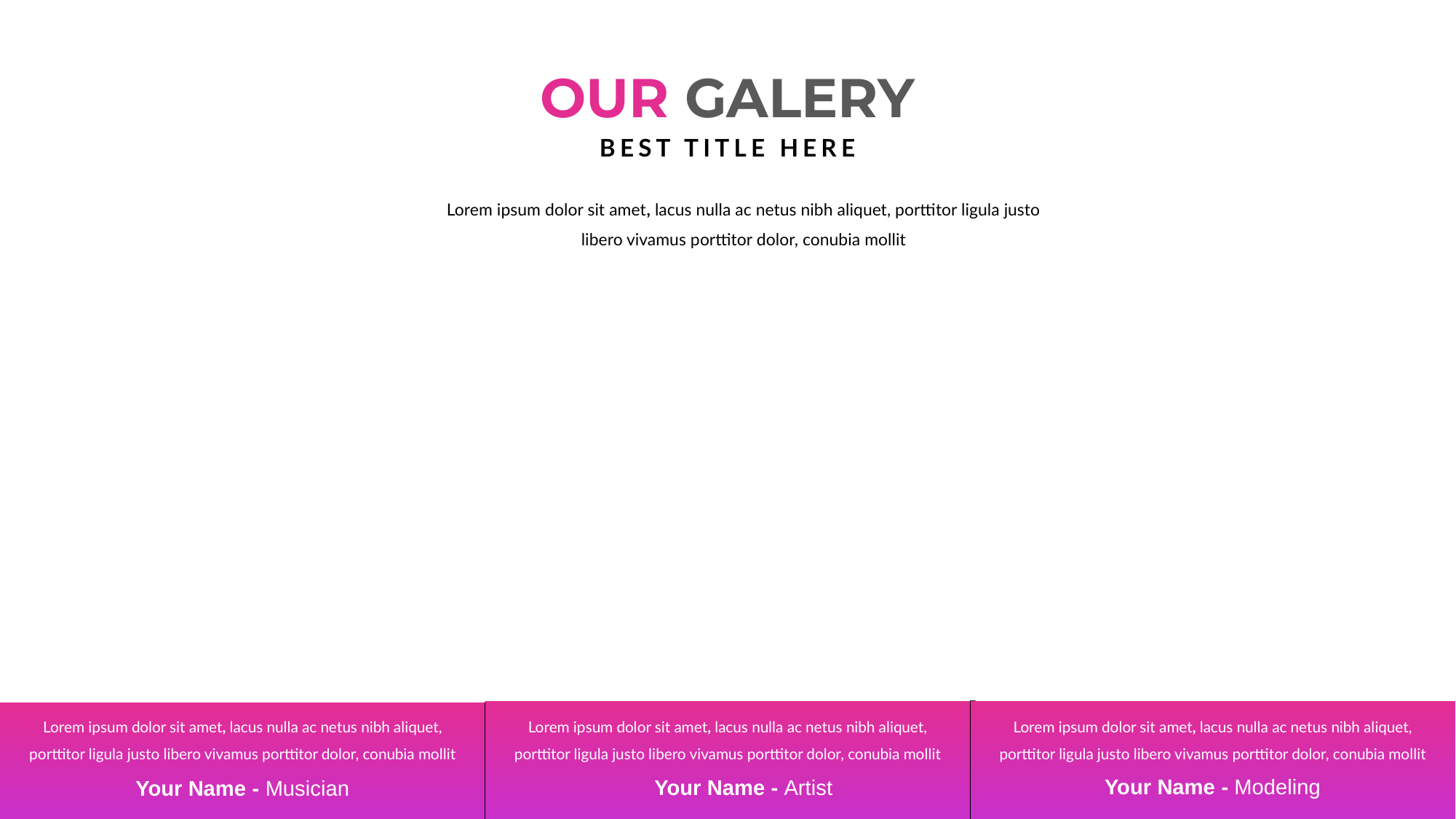

OUR GALERY
BEST TITLE HERE
Lorem ipsum dolor sit amet, lacus nulla ac netus nibh aliquet, porttitor ligula justo libero vivamus porttitor dolor, conubia mollit

Lorem ipsum dolor sit amet, lacus nulla ac netus nibh aliquet, porttitor ligula justo libero vivamus porttitor dolor, conubia mollit
Lorem ipsum dolor sit amet, lacus nulla ac netus nibh aliquet, porttitor ligula justo libero vivamus porttitor dolor, conubia mollit
Lorem ipsum dolor sit amet, lacus nulla ac netus nibh aliquet, porttitor ligula justo libero vivamus porttitor dolor, conubia mollit
Your Name - Modeling
Your Name - Artist
Your Name - Musician